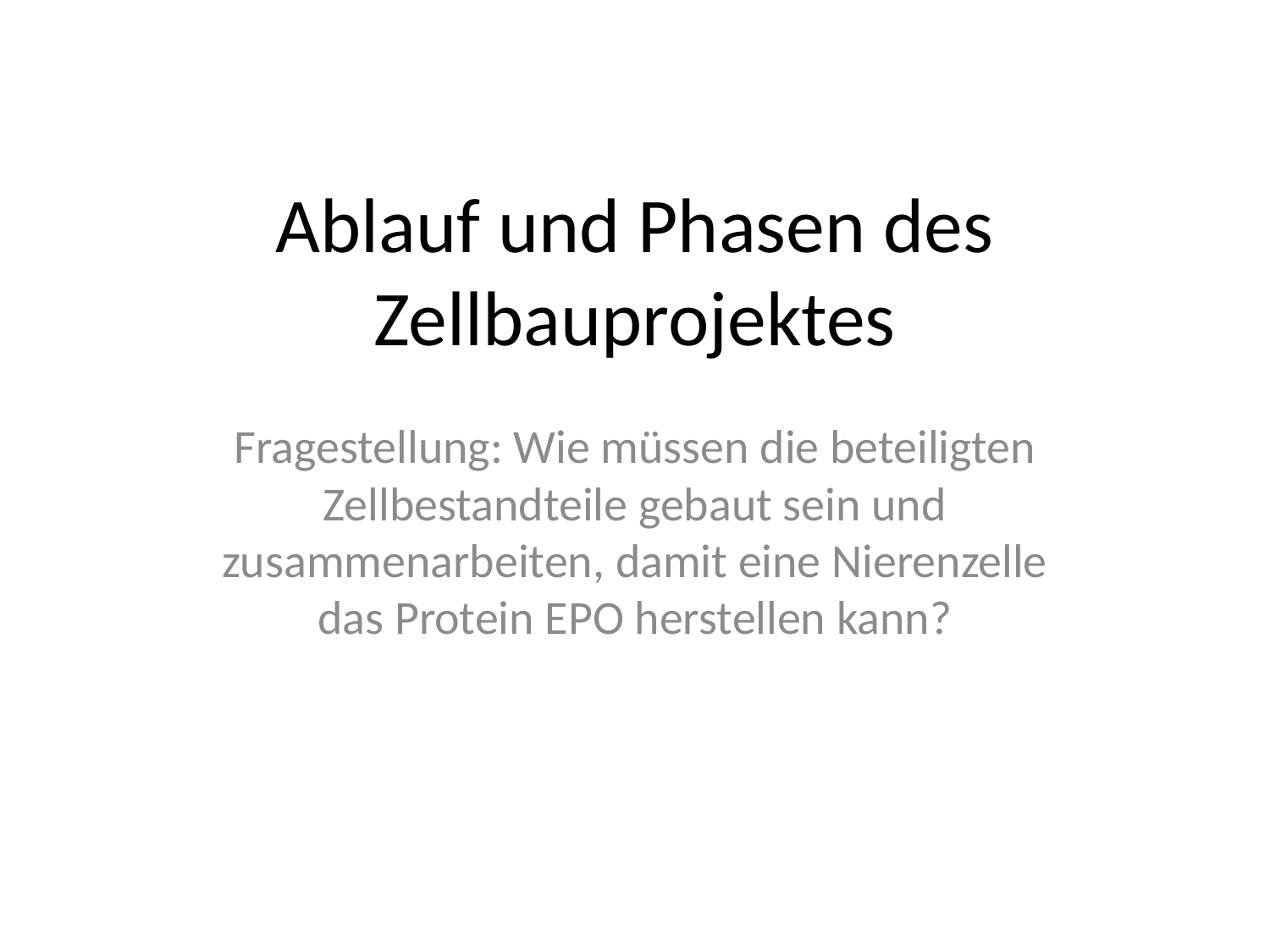

# Ablauf und Phasen des Zellbauprojektes
Fragestellung: Wie müssen die beteiligten Zellbestandteile gebaut sein und zusammenarbeiten, damit eine Nierenzelle das Protein EPO herstellen kann?